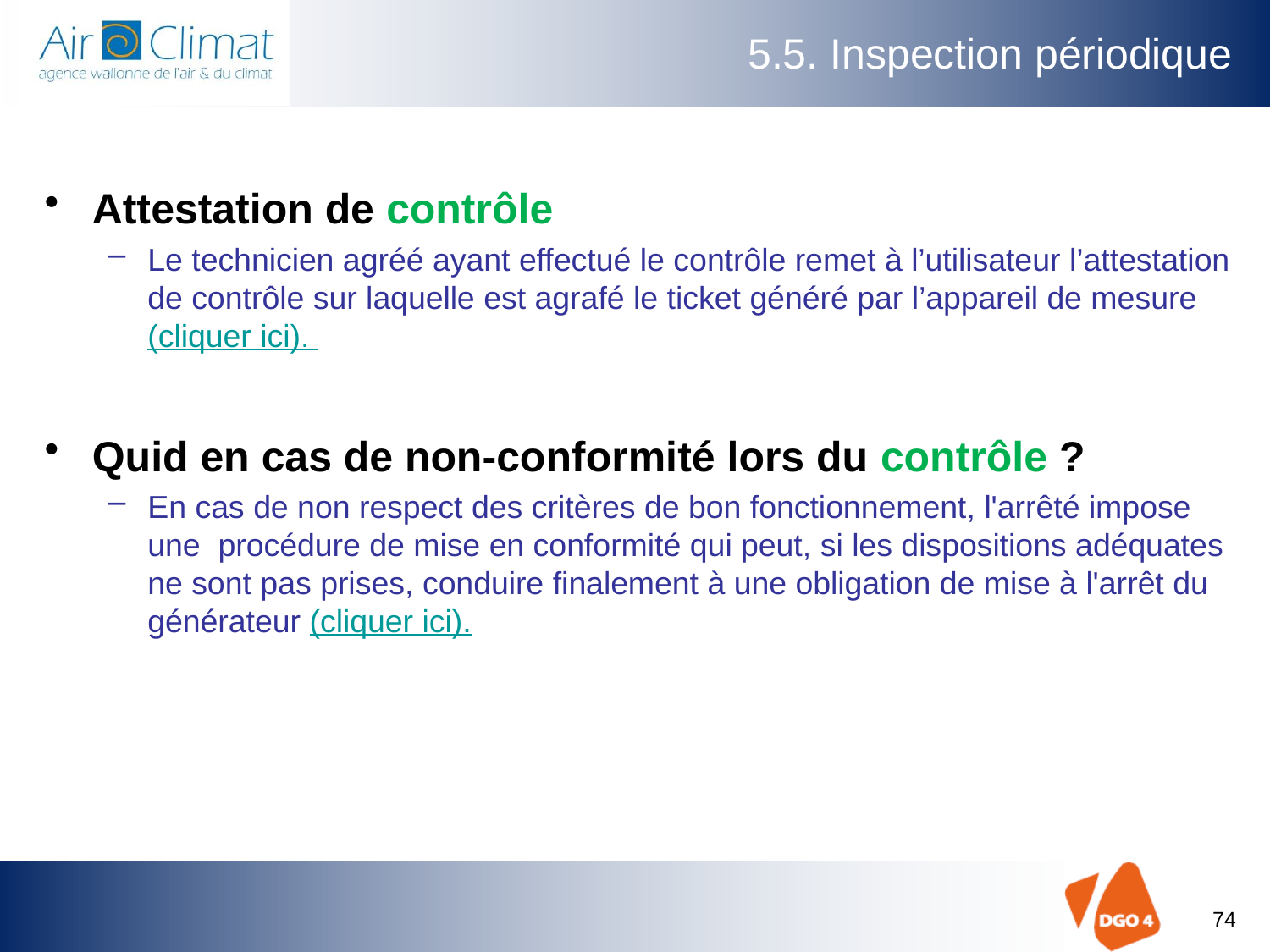

# 5.5. Inspection périodique

Attestation de contrôle
Le technicien agréé ayant effectué le contrôle remet à l’utilisateur l’attestation de contrôle sur laquelle est agrafé le ticket généré par l’appareil de mesure (cliquer ici).

Quid en cas de non-conformité lors du contrôle ?
En cas de non respect des critères de bon fonctionnement, l'arrêté impose une  procédure de mise en conformité qui peut, si les dispositions adéquates ne sont pas prises, conduire finalement à une obligation de mise à l'arrêt du générateur (cliquer ici).

74